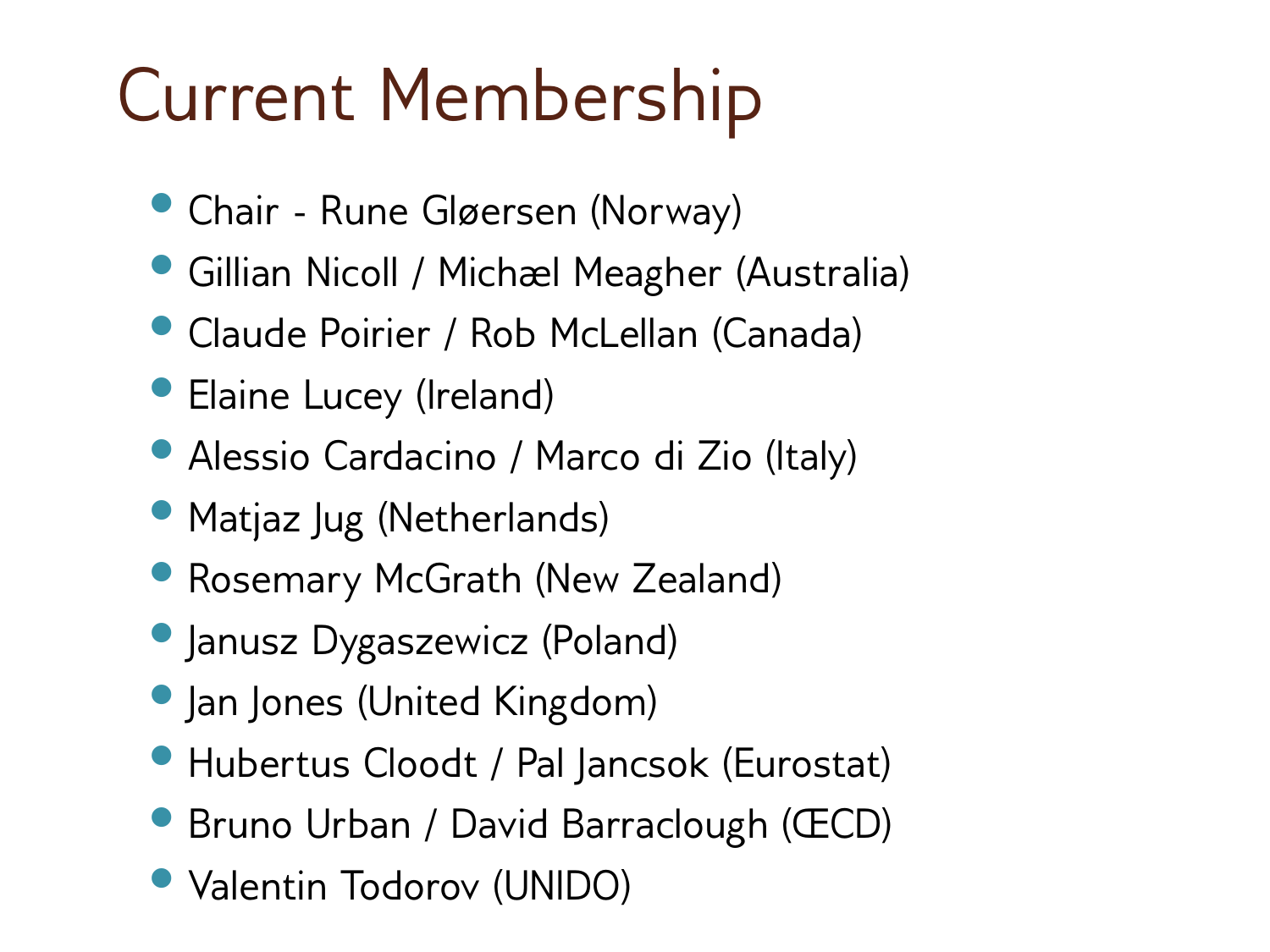

# Current Membership
Chair - Rune Gløersen (Norway)
Gillian Nicoll / Michael Meagher (Australia)
Claude Poirier / Rob McLellan (Canada)
Elaine Lucey (Ireland)
Alessio Cardacino / Marco di Zio (Italy)
Matjaz Jug (Netherlands)
Rosemary McGrath (New Zealand)
Janusz Dygaszewicz (Poland)
Jan Jones (United Kingdom)
Hubertus Cloodt / Pal Jancsok (Eurostat)
Bruno Urban / David Barraclough (OECD)
Valentin Todorov (UNIDO)